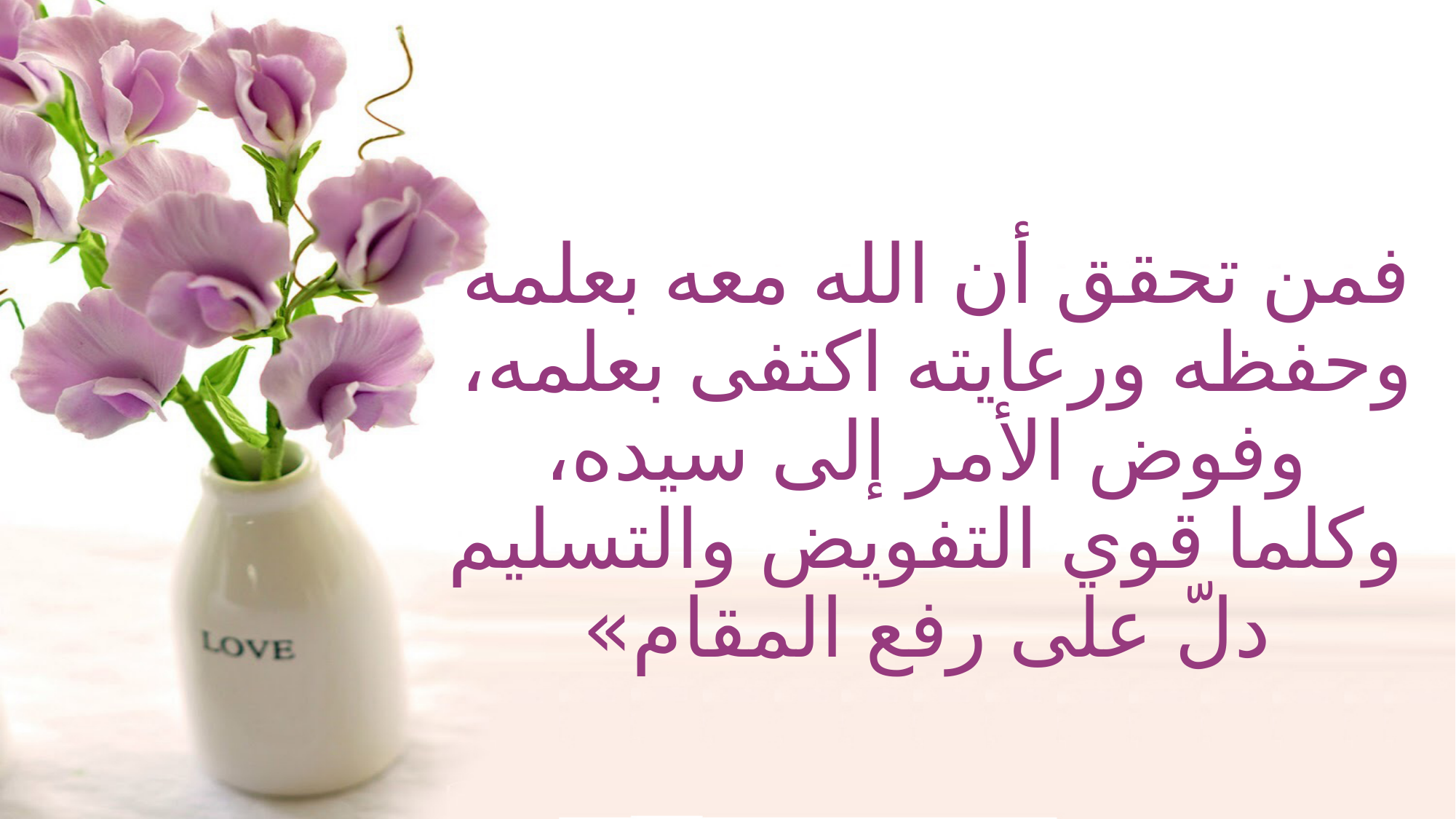

# فمن تحقق أن الله معه بعلمه وحفظه ورعايته اكتفى بعلمه، وفوض الأمر إلى سيده، وكلما قوي التفويض والتسليم دلّ على رفع المقام»